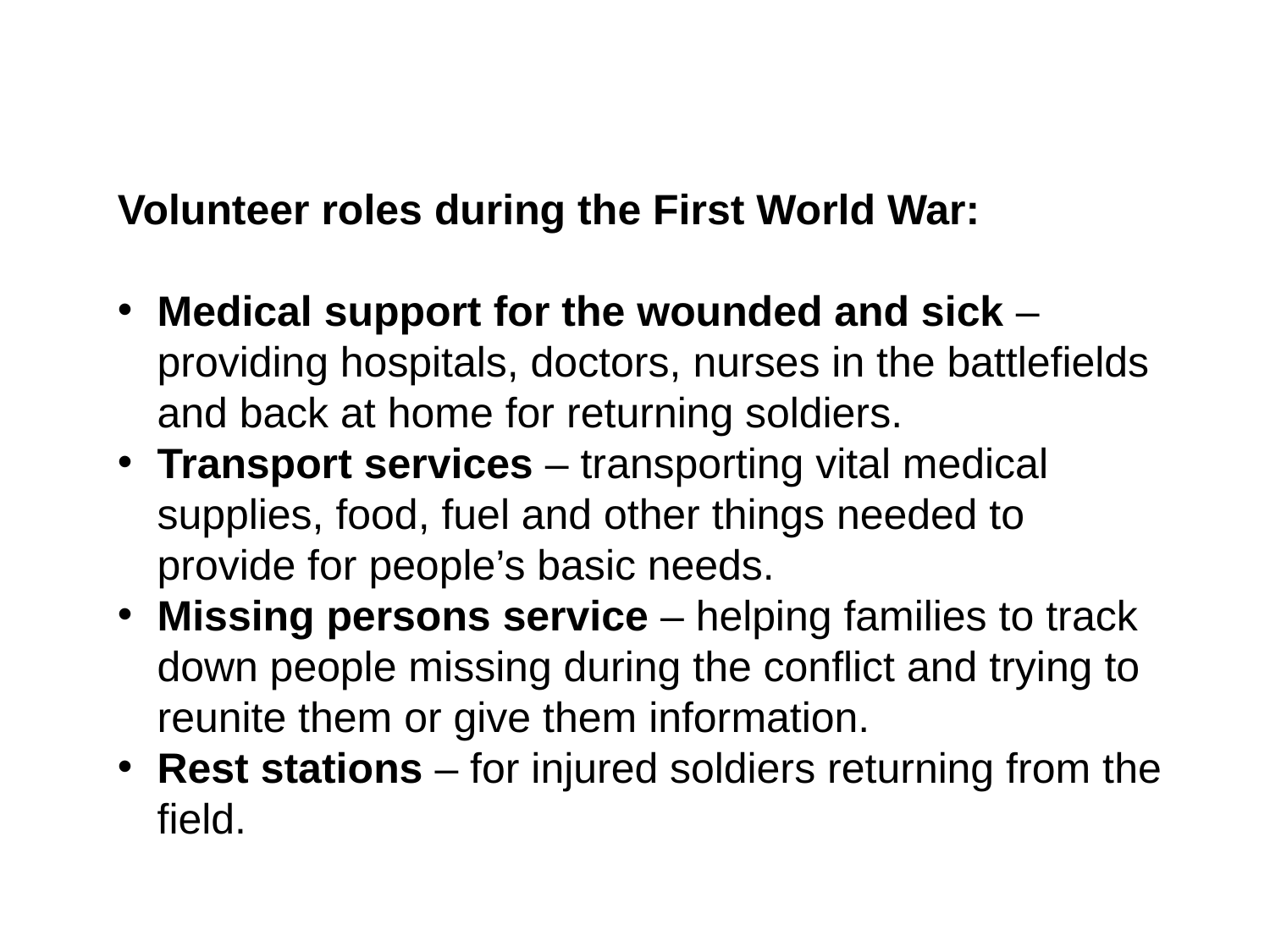

Volunteer roles during the First World War:

Medical support for the wounded and sick – providing hospitals, doctors, nurses in the battlefields and back at home for returning soldiers.
Transport services – transporting vital medical supplies, food, fuel and other things needed to provide for people’s basic needs.
Missing persons service – helping families to track down people missing during the conflict and trying to reunite them or give them information.
Rest stations – for injured soldiers returning from the field.